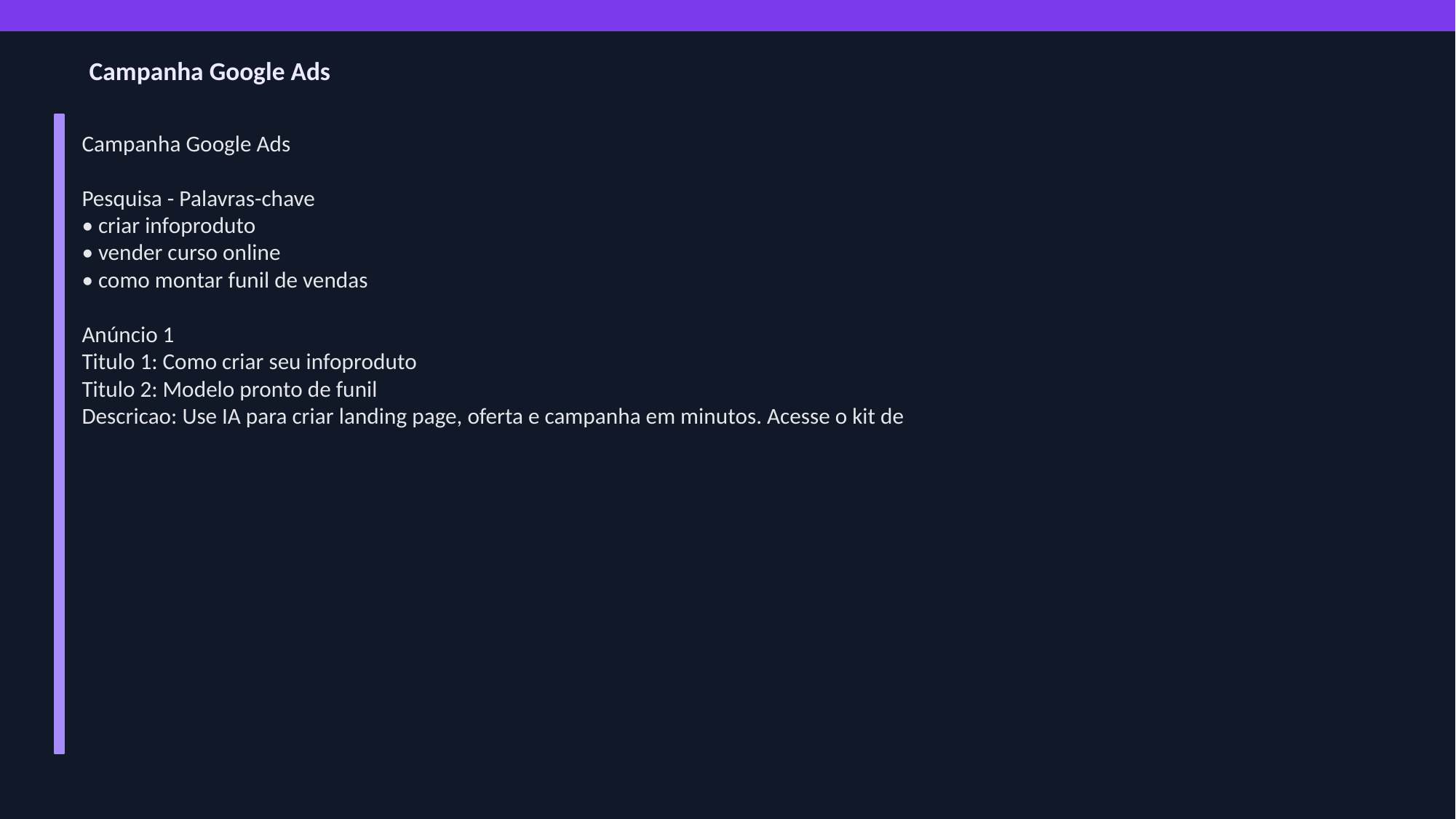

Campanha Google Ads

Campanha Google Ads

Pesquisa - Palavras-chave
• criar infoproduto
• vender curso online
• como montar funil de vendas

Anúncio 1
Titulo 1: Como criar seu infoproduto
Titulo 2: Modelo pronto de funil
Descricao: Use IA para criar landing page, oferta e campanha em minutos. Acesse o kit de